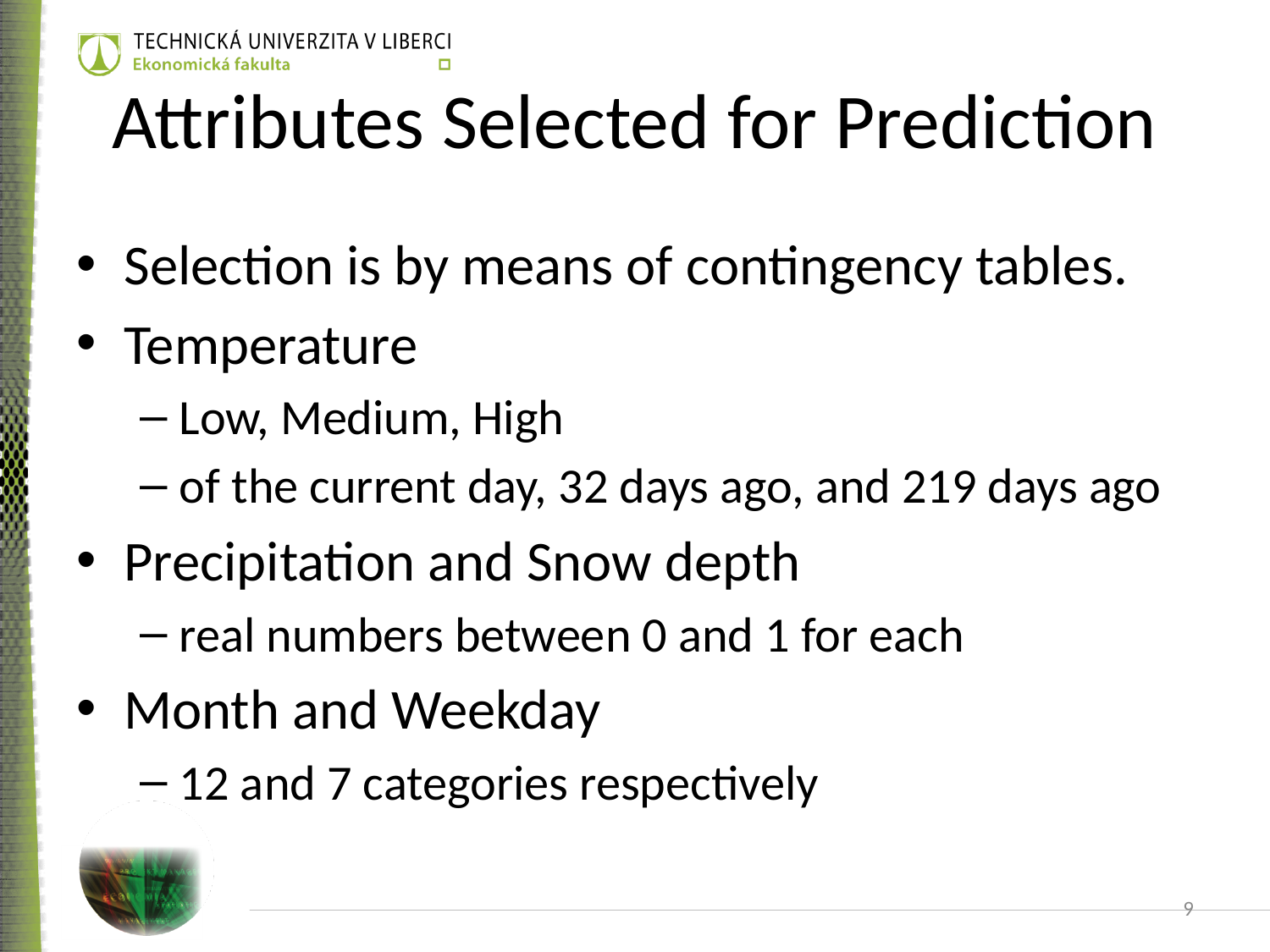

# Attributes Selected for Prediction
Selection is by means of contingency tables.
Temperature
Low, Medium, High
of the current day, 32 days ago, and 219 days ago
Precipitation and Snow depth
real numbers between 0 and 1 for each
Month and Weekday
12 and 7 categories respectively
9